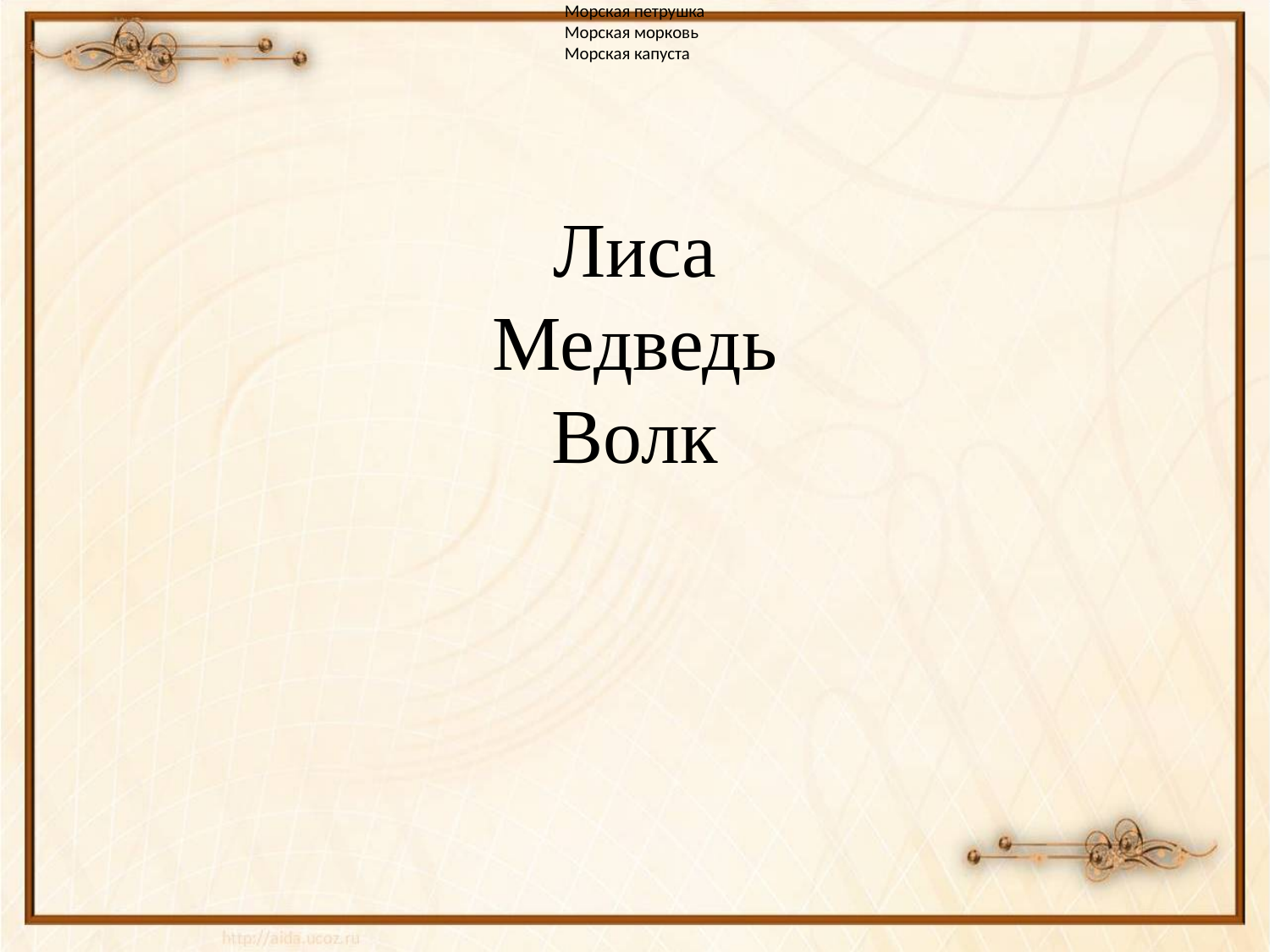

Морская петрушка
Морская морковь
Морская капуста
# Лиса Медведь Волк